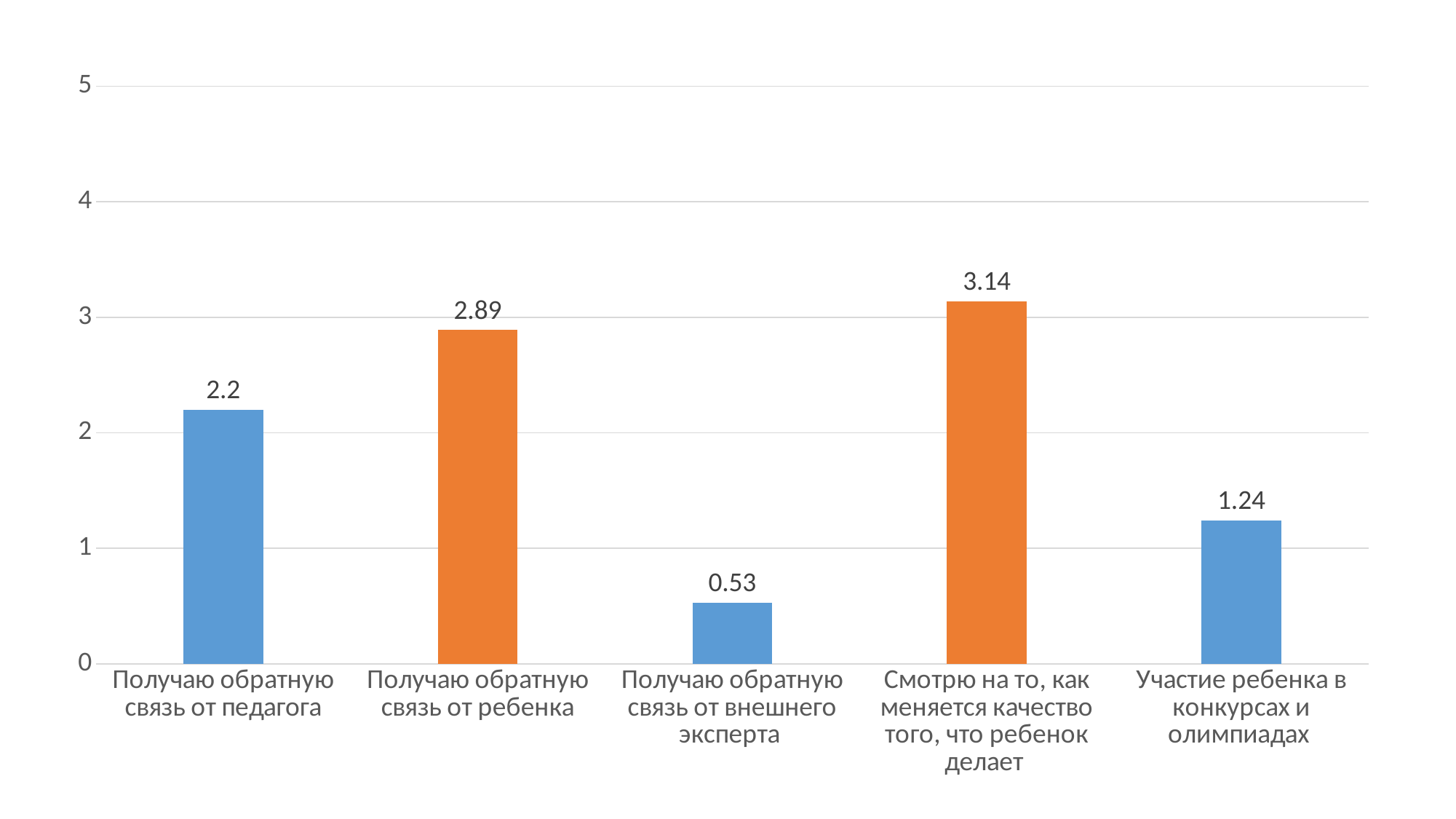

### Chart

| Category | Средняя оценка |
|---|---|
| Получаю обратную связь от педагога | 2.2 |
| Получаю обратную связь от ребенка | 2.89 |
| Получаю обратную связь от внешнего эксперта  | 0.53 |
| Смотрю на то, как меняется качество того, что ребенок делает  | 3.14 |
| Участие ребенка в конкурсах и олимпиадах  | 1.24 |